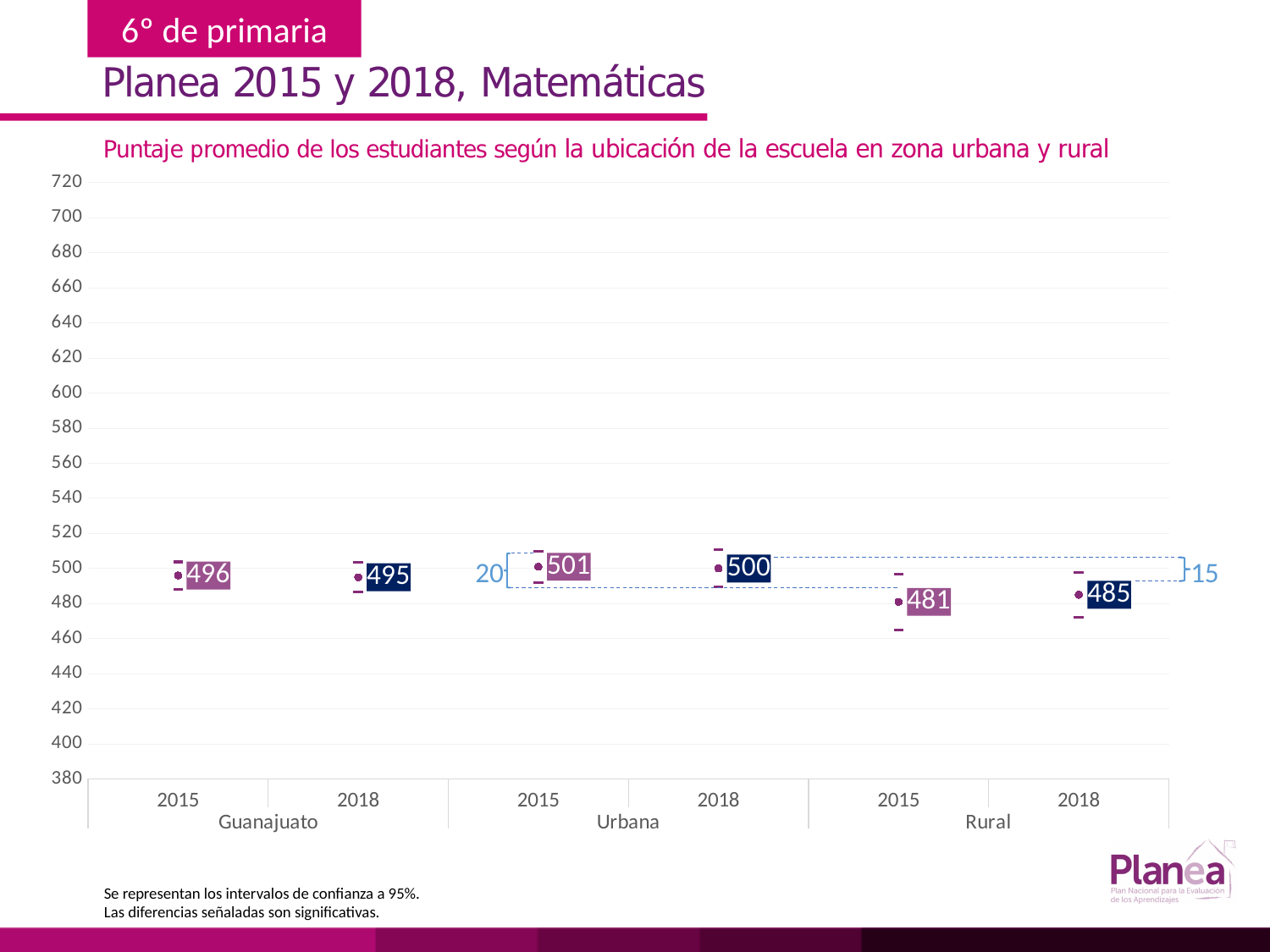

Planea 2015 y 2018, Matemáticas

Puntaje promedio de los estudiantes según la ubicación de la escuela en zona urbana y rural

### Chart

| Category |  |  |  |
|---|---|---|---|
| 2015 | 488.239 | 503.761 | 496.0 |
| 2018 | 486.642 | 503.358 | 495.0 |
| 2015 | 492.045 | 509.955 | 501.0 |
| 2018 | 489.453 | 510.547 | 500.0 |
| 2015 | 465.08 | 496.92 | 481.0 |
| 2018 | 472.065 | 497.935 | 485.0 |
20
15

Se representan los intervalos de confianza a 95%.
Las diferencias señaladas son significativas.